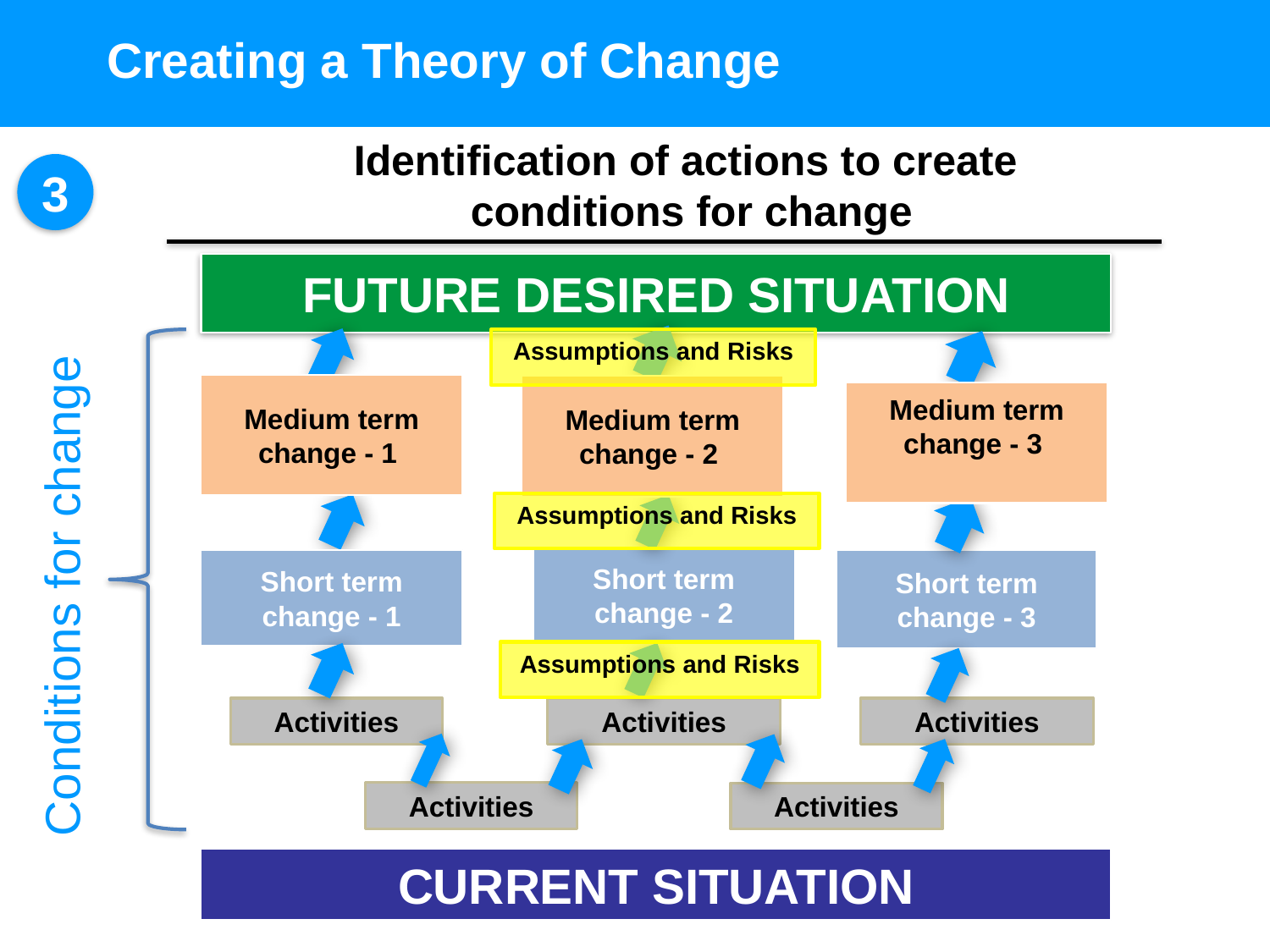

Creating a Theory of Change
Identification of actions to create
conditions for change
3
Assumptions and Risks
FUTURE DESIRED SITUATION
Conditions for change

Assumptions and Risks
Medium term change - 1
Medium term change - 2
Medium term change - 3

Assumptions and Risks
Short term change - 2
Short term change - 1
Short term change - 3

Activities
Activities
Activities

Activities
Activities
CURRENT SITUATION